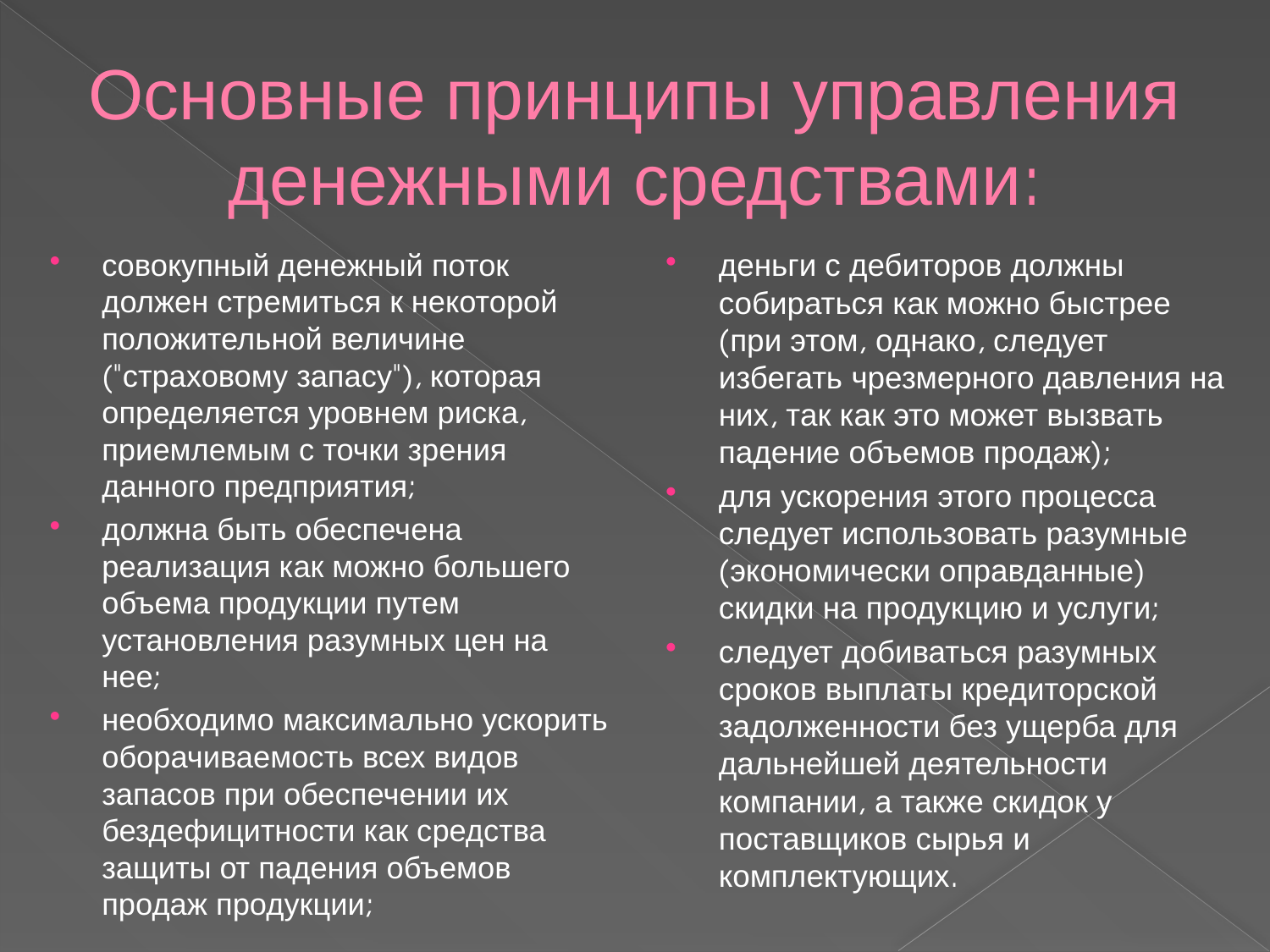

# Основные принципы управления денежными средствами:
совокупный денежный поток должен стремиться к некоторой положительной величине ("страховому запасу"), которая определяется уровнем риска, приемлемым с точки зрения данного предприятия;
должна быть обеспечена реализация как можно большего объема продукции путем установления разумных цен на нее;
необходимо максимально ускорить оборачиваемость всех видов запасов при обеспечении их бездефицитности как средства защиты от падения объемов продаж продукции;
деньги с дебиторов должны собираться как можно быстрее (при этом, однако, следует избегать чрезмерного давления на них, так как это может вызвать падение объемов продаж);
для ускорения этого процесса следует использовать разумные (экономически оправданные) скидки на продукцию и услуги;
следует добиваться разумных сроков выплаты кредиторской задолженности без ущерба для дальнейшей деятельности компании, а также скидок у поставщиков сырья и комплектующих.